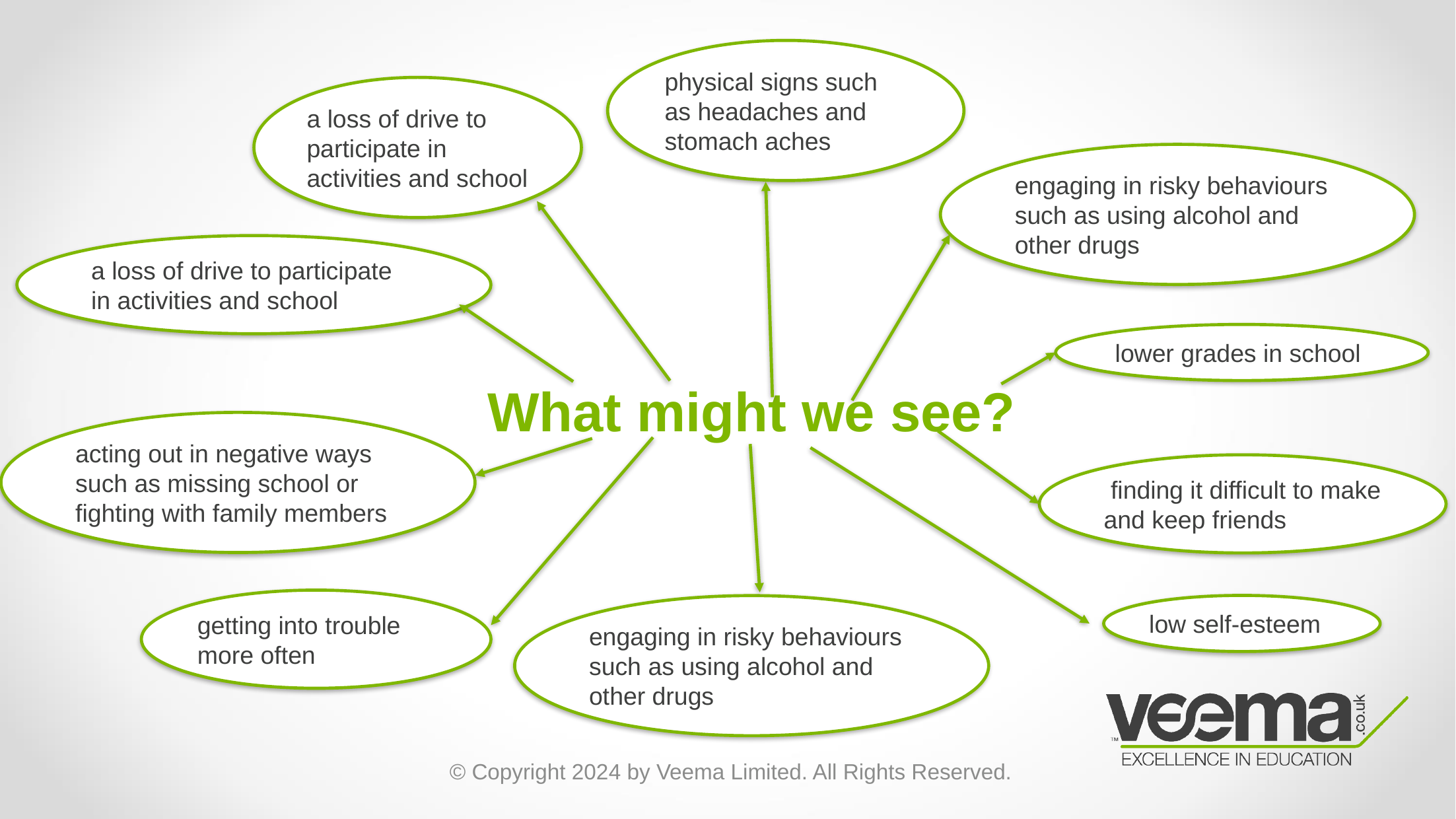

physical signs such as headaches and stomach aches
a loss of drive to participate in activities and school
engaging in risky behaviours such as using alcohol and other drugs
a loss of drive to participate in activities and school
lower grades in school
# What might we see?
acting out in negative ways such as missing school or fighting with family members
 finding it difficult to make and keep friends
getting into trouble more often
engaging in risky behaviours such as using alcohol and other drugs
low self-esteem